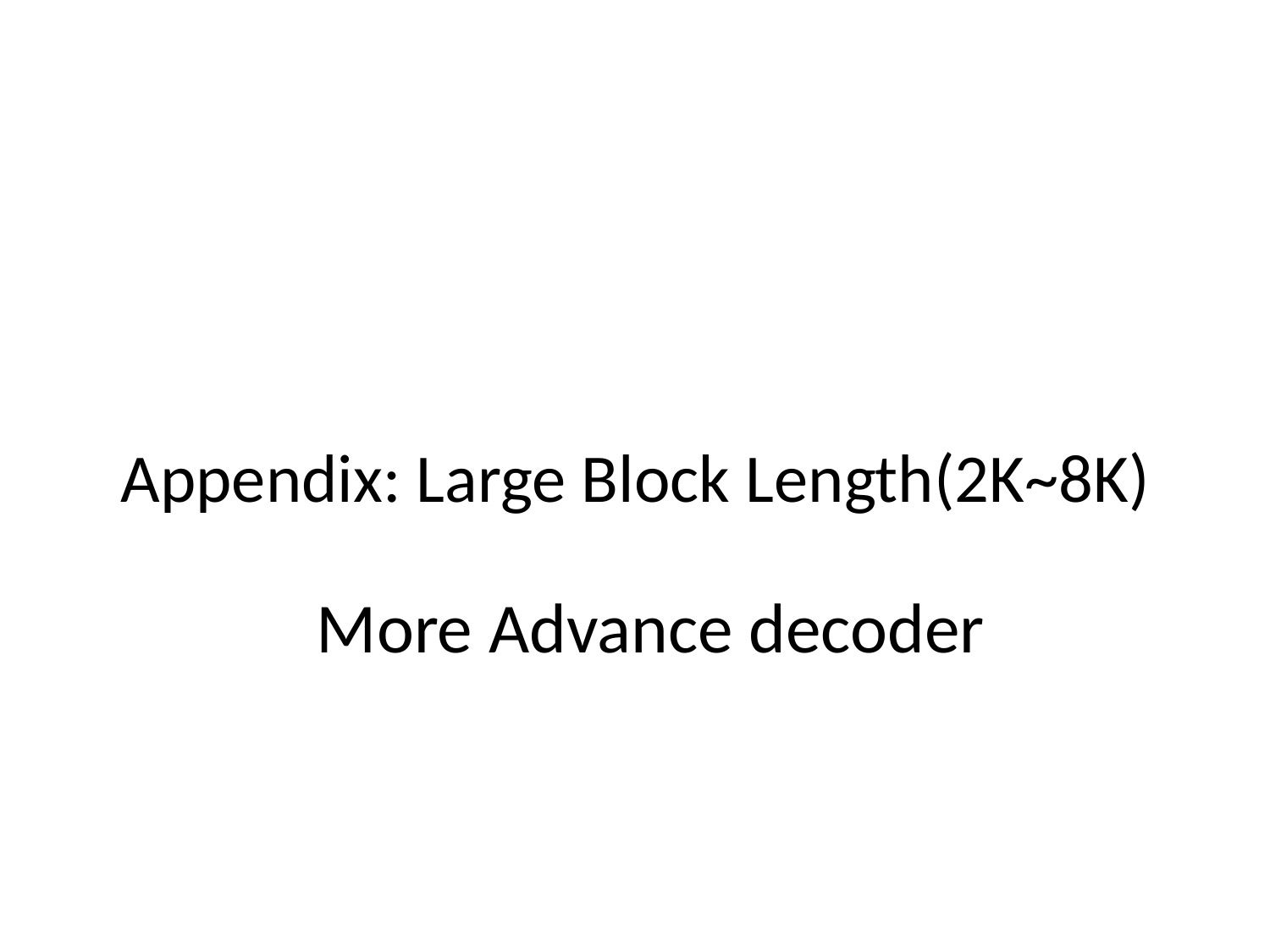

# Appendix: Large Block Length(2K~8K)
More Advance decoder